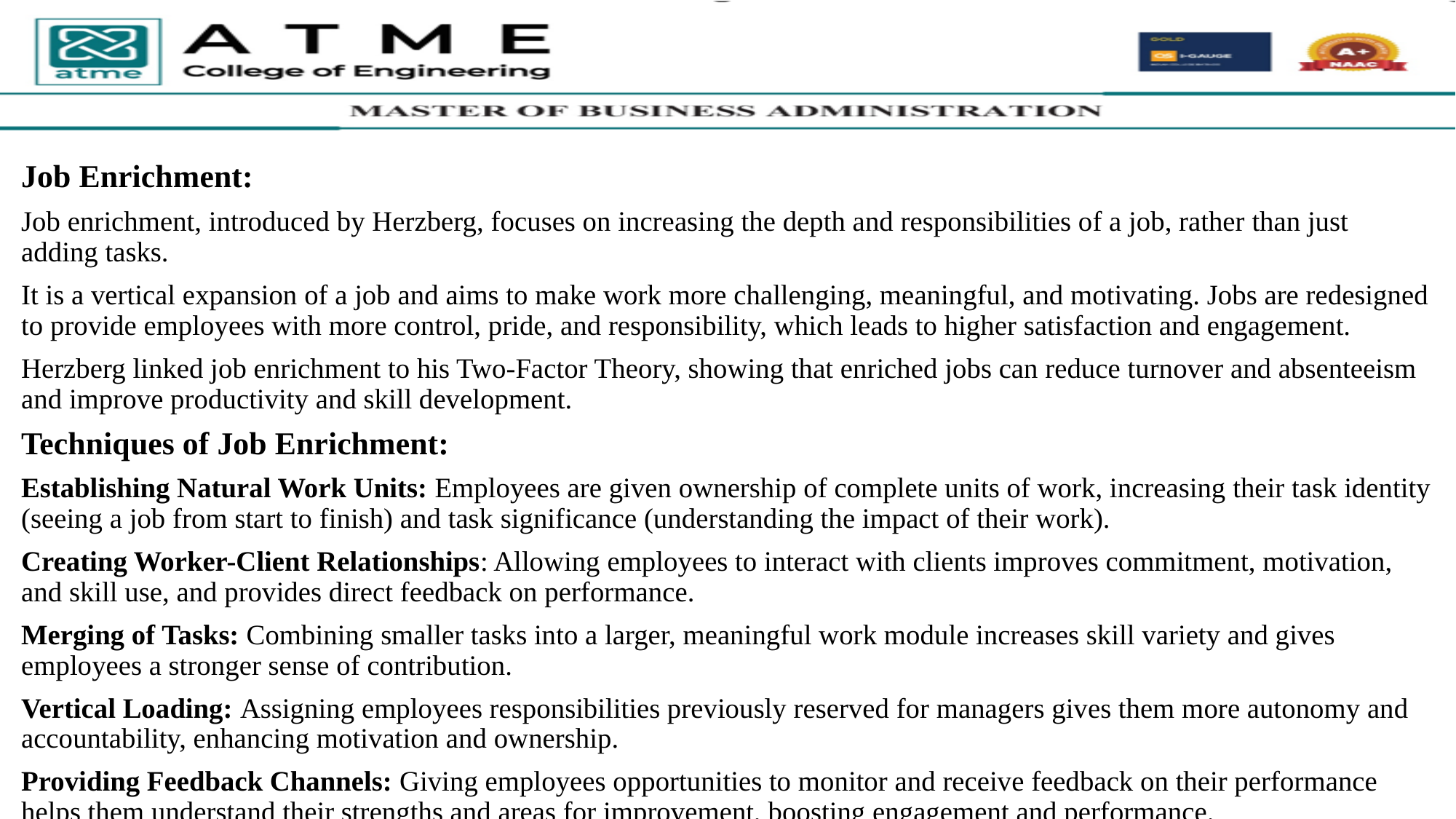

Job Enrichment:
Job enrichment, introduced by Herzberg, focuses on increasing the depth and responsibilities of a job, rather than just adding tasks.
It is a vertical expansion of a job and aims to make work more challenging, meaningful, and motivating. Jobs are redesigned to provide employees with more control, pride, and responsibility, which leads to higher satisfaction and engagement.
Herzberg linked job enrichment to his Two-Factor Theory, showing that enriched jobs can reduce turnover and absenteeism and improve productivity and skill development.
Techniques of Job Enrichment:
Establishing Natural Work Units: Employees are given ownership of complete units of work, increasing their task identity (seeing a job from start to finish) and task significance (understanding the impact of their work).
Creating Worker-Client Relationships: Allowing employees to interact with clients improves commitment, motivation, and skill use, and provides direct feedback on performance.
Merging of Tasks: Combining smaller tasks into a larger, meaningful work module increases skill variety and gives employees a stronger sense of contribution.
Vertical Loading: Assigning employees responsibilities previously reserved for managers gives them more autonomy and accountability, enhancing motivation and ownership.
Providing Feedback Channels: Giving employees opportunities to monitor and receive feedback on their performance helps them understand their strengths and areas for improvement, boosting engagement and performance.